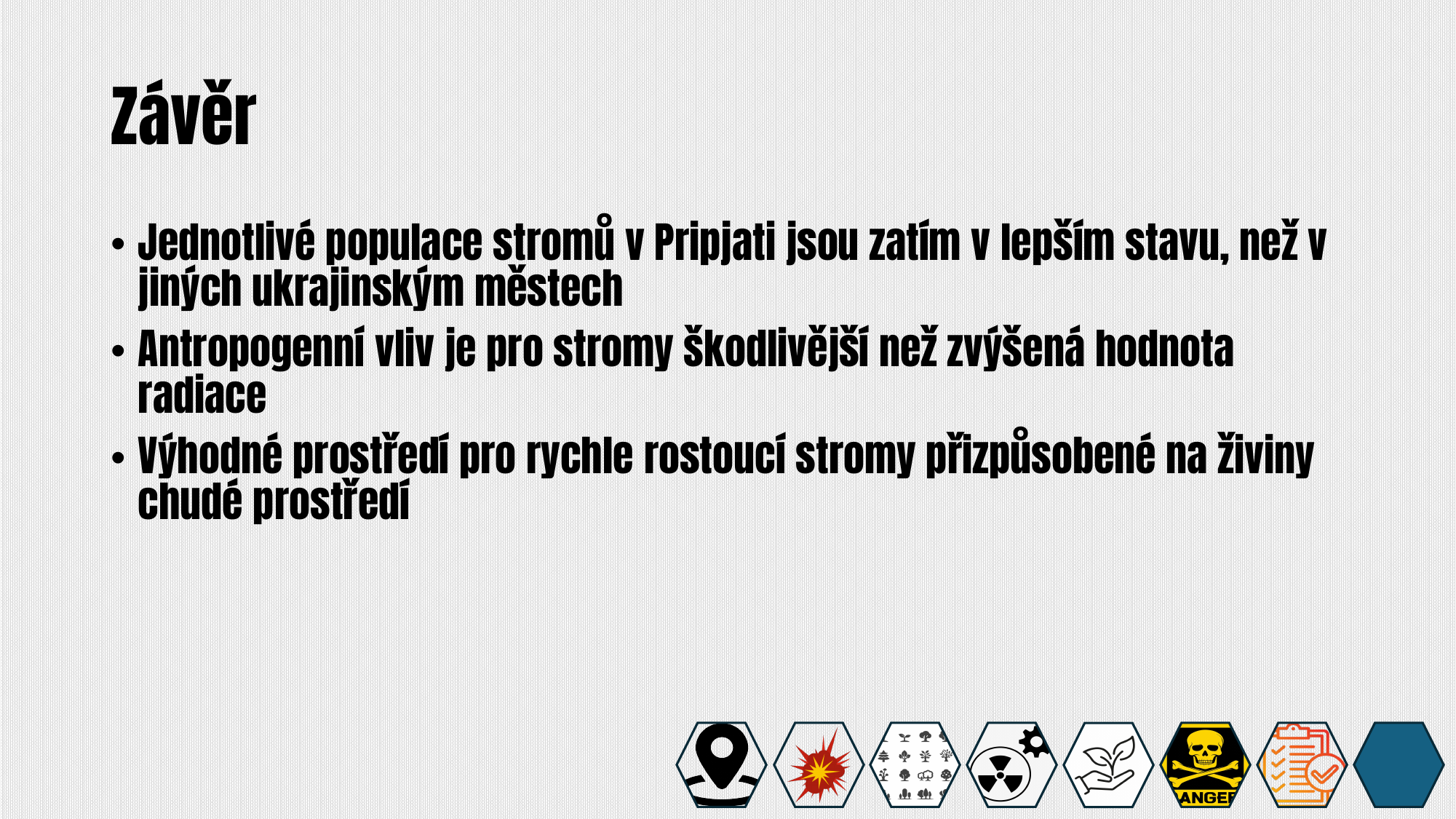

# Závěr
Jednotlivé populace stromů v Pripjati jsou zatím v lepším stavu, než v jiných ukrajinským městech
Antropogenní vliv je pro stromy škodlivější než zvýšená hodnota radiace
Výhodné prostředí pro rychle rostoucí stromy přizpůsobené na živiny chudé prostředí